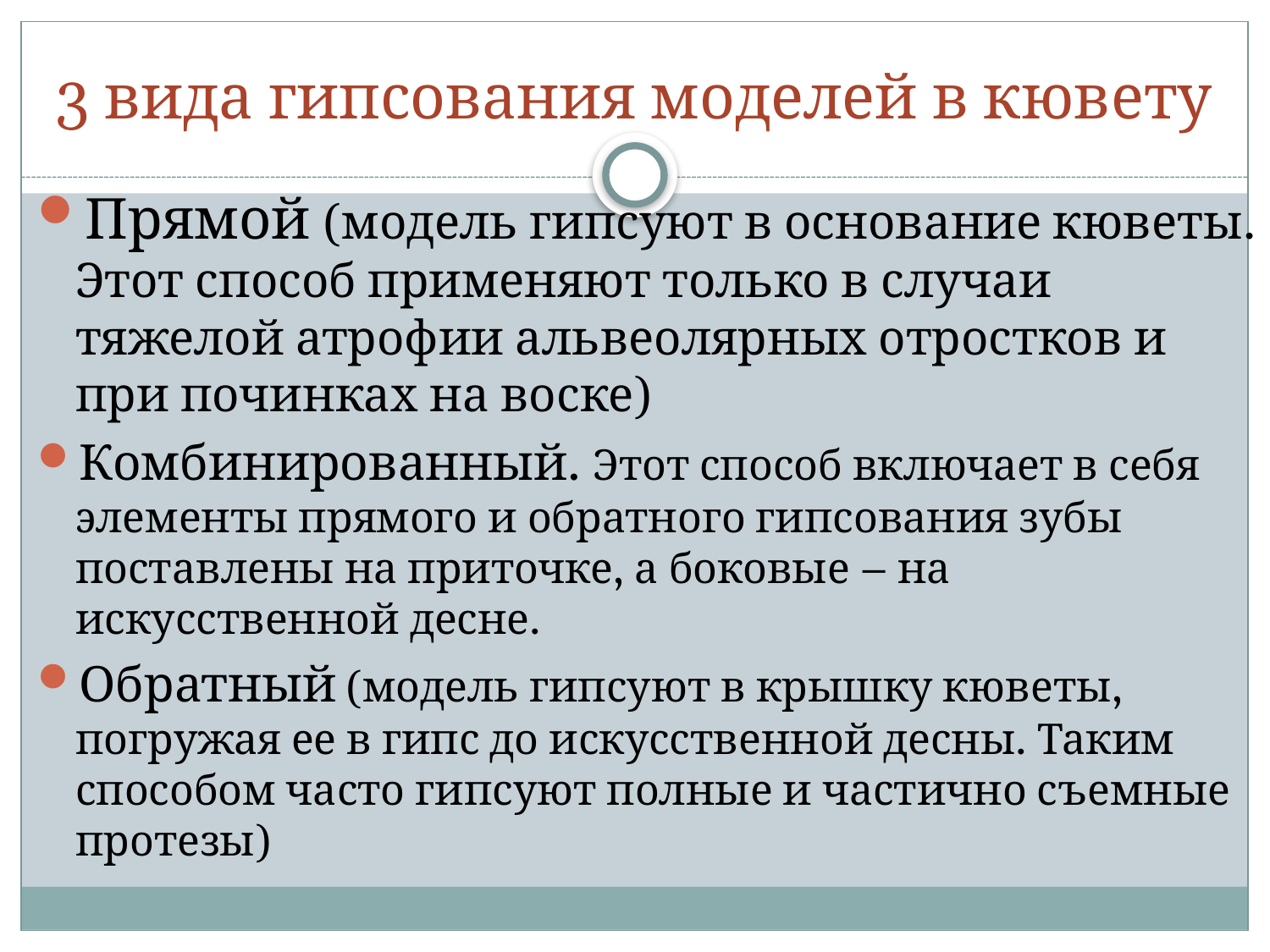

# 3 вида гипсования моделей в кювету
Прямой (модель гипсуют в основание кюветы. Этот способ применяют только в случаи тяжелой атрофии альвеолярных отростков и при починках на воске)
Комбинированный. Этот способ включает в себя элементы прямого и обратного гипсования зубы поставлены на приточке, а боковые – на искусственной десне.
Обратный (модель гипсуют в крышку кюветы, погружая ее в гипс до искусственной десны. Таким способом часто гипсуют полные и частично съемные протезы)